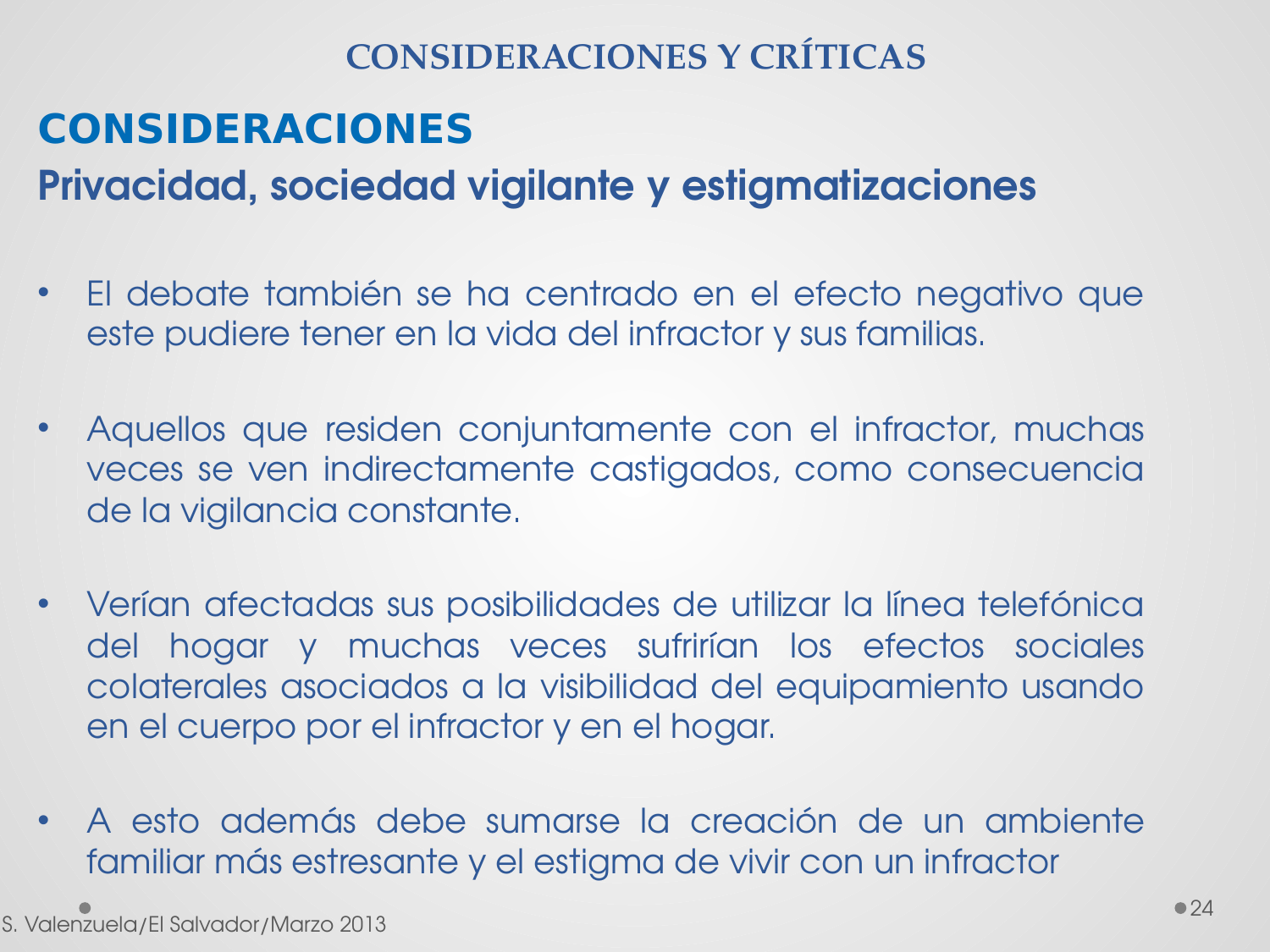

# CONSIDERACIONES Y CRÍTICAS
CONSIDERACIONES
Privacidad, sociedad vigilante y estigmatizaciones

El debate también se ha centrado en el efecto negativo que este pudiere tener en la vida del infractor y sus familias.

Aquellos que residen conjuntamente con el infractor, muchas veces se ven indirectamente castigados, como consecuencia de la vigilancia constante.

Verían afectadas sus posibilidades de utilizar la línea telefónica del hogar y muchas veces sufrirían los efectos sociales colaterales asociados a la visibilidad del equipamiento usando en el cuerpo por el infractor y en el hogar.

A esto además debe sumarse la creación de un ambiente familiar más estresante y el estigma de vivir con un infractor
24
S. Valenzuela/El Salvador/Marzo 2013